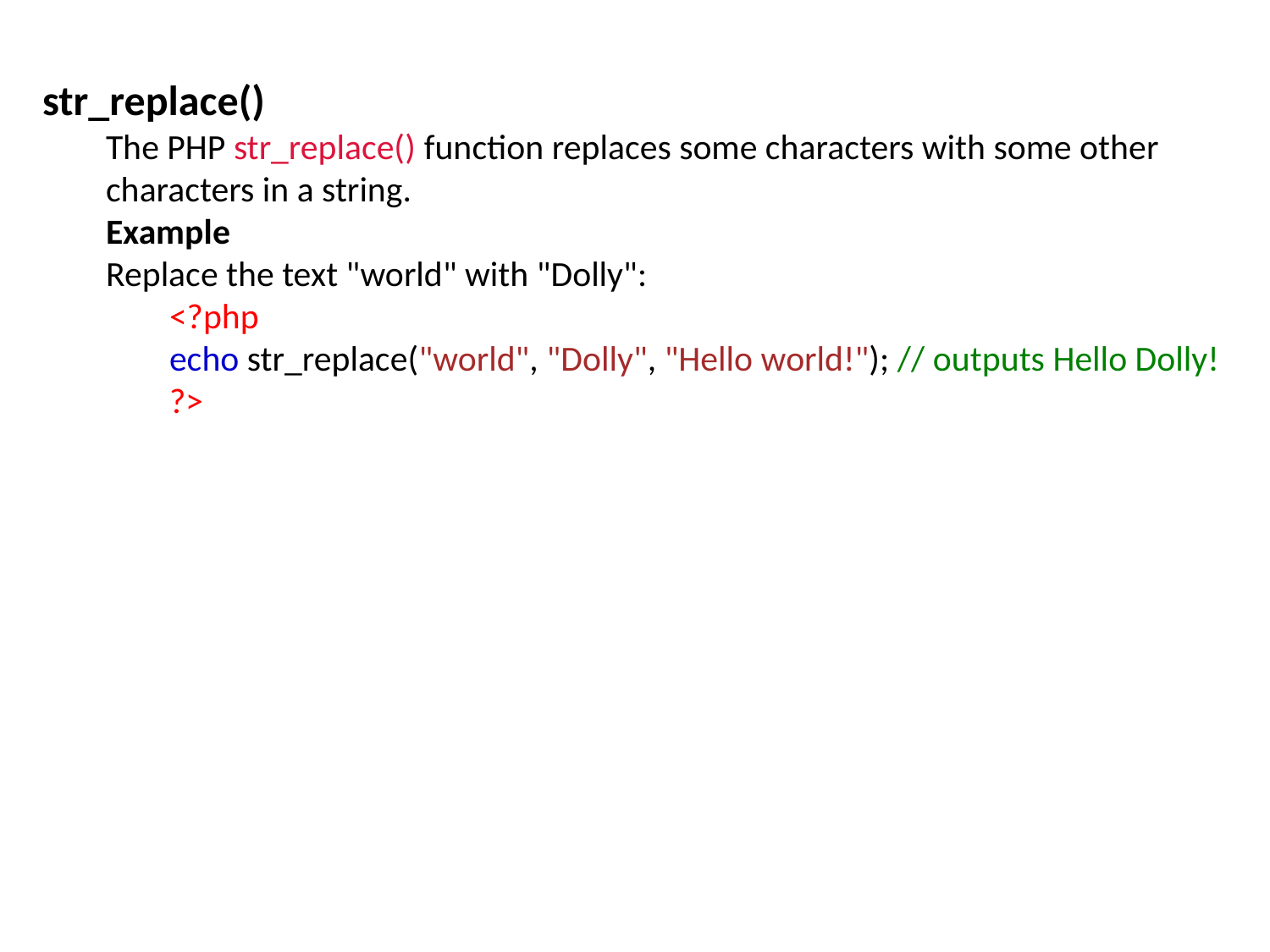

str_replace()
The PHP str_replace() function replaces some characters with some other characters in a string.
Example
Replace the text "world" with "Dolly":
<?php
echo str_replace("world", "Dolly", "Hello world!"); // outputs Hello Dolly!
?>